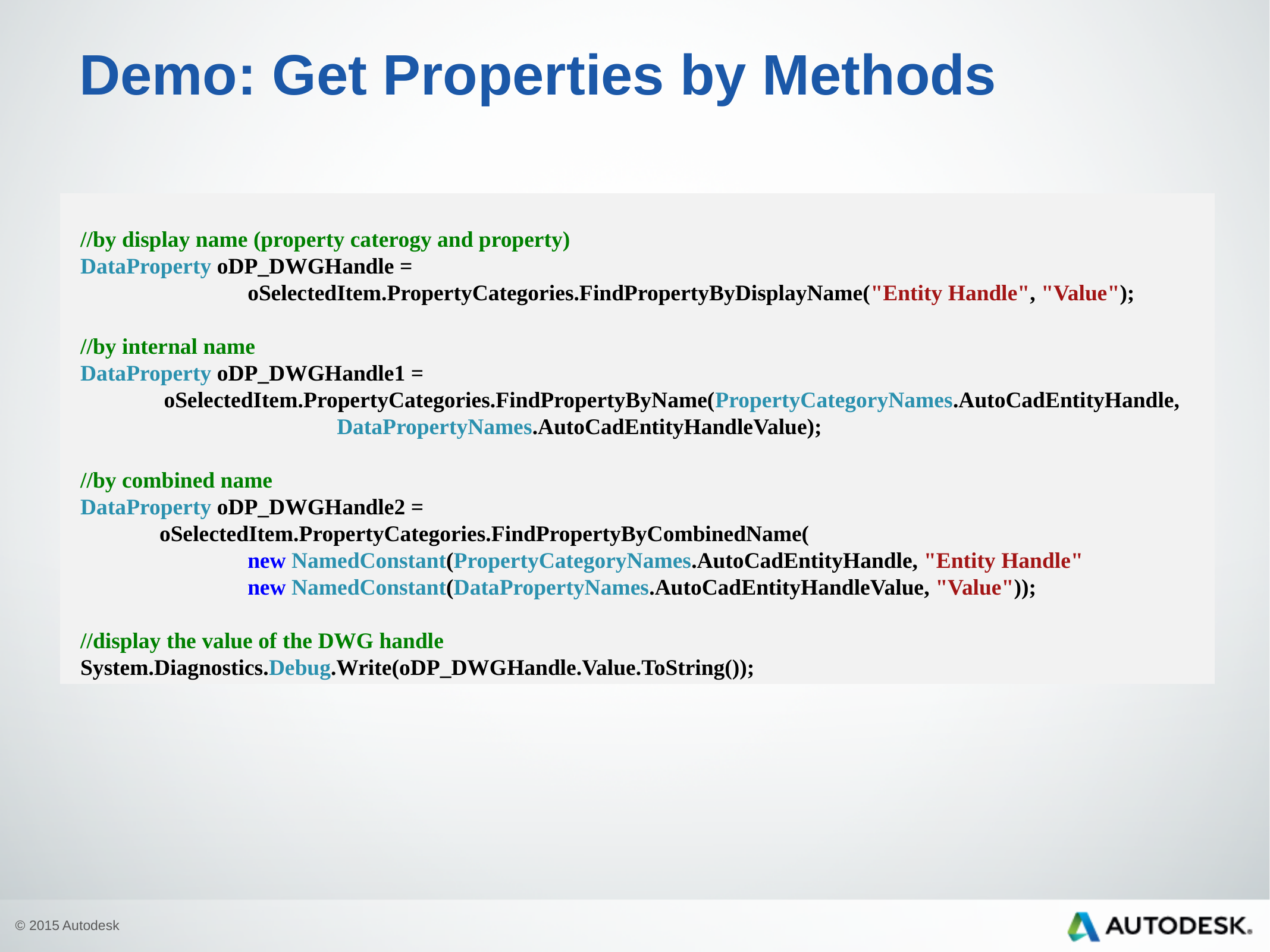

# Demo: Get Properties by Methods

  //by display name (property caterogy and property)
  DataProperty oDP_DWGHandle =
		oSelectedItem.PropertyCategories.FindPropertyByDisplayName("Entity Handle", "Value");

  //by internal name
  DataProperty oDP_DWGHandle1 =
	 oSelectedItem.PropertyCategories.FindPropertyByName(PropertyCategoryNames.AutoCadEntityHandle,
			DataPropertyNames.AutoCadEntityHandleValue);

  //by combined name
  DataProperty oDP_DWGHandle2 =
                oSelectedItem.PropertyCategories.FindPropertyByCombinedName(
   		new NamedConstant(PropertyCategoryNames.AutoCadEntityHandle, "Entity Handle"
    		new NamedConstant(DataPropertyNames.AutoCadEntityHandleValue, "Value"));

  //display the value of the DWG handle
  System.Diagnostics.Debug.Write(oDP_DWGHandle.Value.ToString());